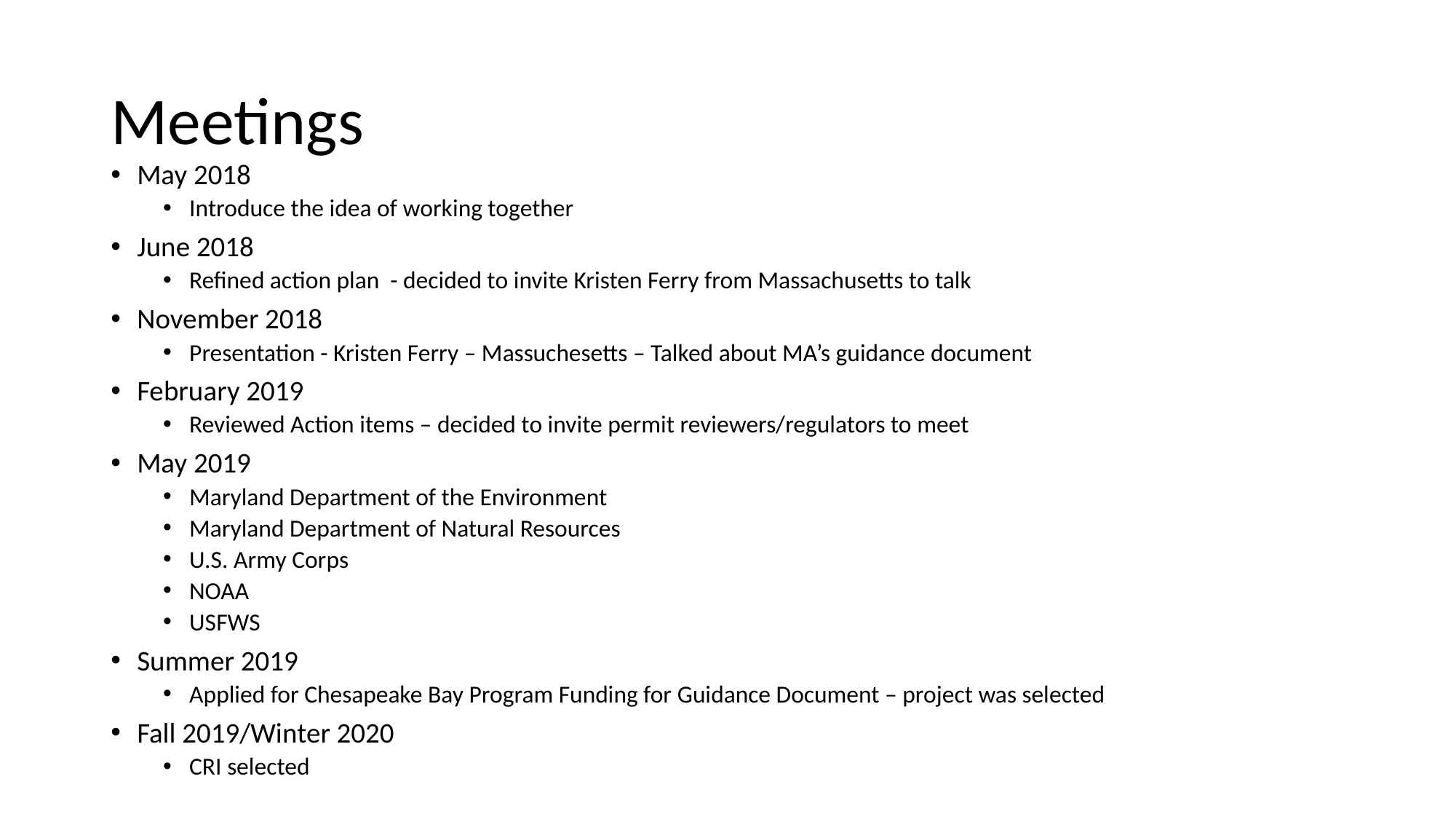

# Meetings
May 2018
Introduce the idea of working together
June 2018
Refined action plan  - decided to invite Kristen Ferry from Massachusetts to talk
November 2018
Presentation - Kristen Ferry – Massuchesetts – Talked about MA’s guidance document
February 2019
Reviewed Action items – decided to invite permit reviewers/regulators to meet
May 2019
Maryland Department of the Environment
Maryland Department of Natural Resources
U.S. Army Corps
NOAA
USFWS
Summer 2019
Applied for Chesapeake Bay Program Funding for Guidance Document – project was selected
Fall 2019/Winter 2020
CRI selected